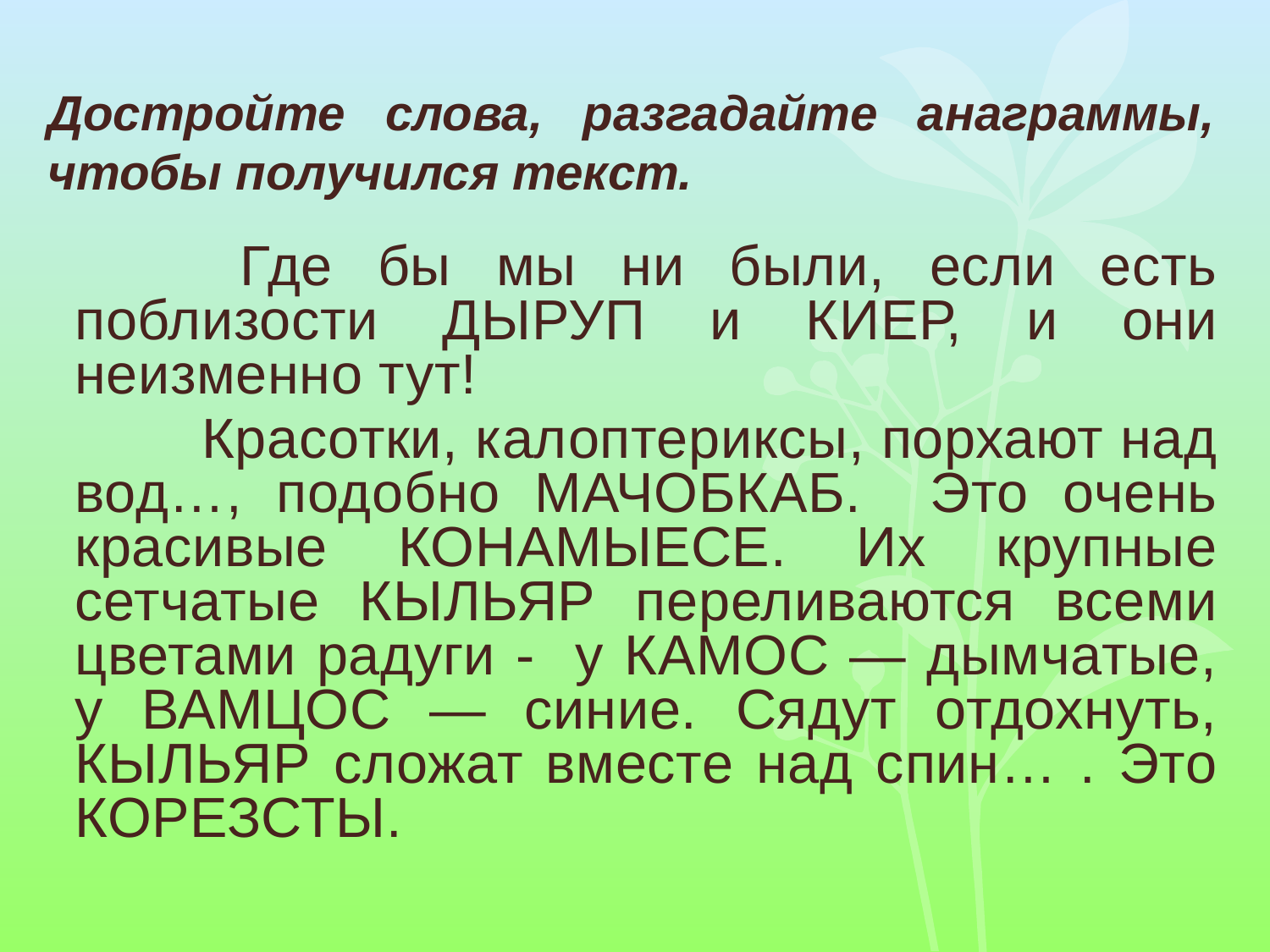

Достройте слова, разгадайте анаграммы, чтобы получился текст.
		 Где бы мы ни были, если есть поблизости ДЫРУП и КИЕР, и они неизменно тут!
		Красотки, калоптериксы, порхают над вод…, подобно МАЧОБКАБ.  Это очень красивые КОНАМЫЕСЕ. Их крупные сетчатые КЫЛЬЯР переливаются всеми цветами радуги -  у КАМОС — дымчатые, у ВАМЦОС — синие. Сядут отдохнуть, КЫЛЬЯР сложат вместе над спин… . Это КОРЕЗСТЫ.